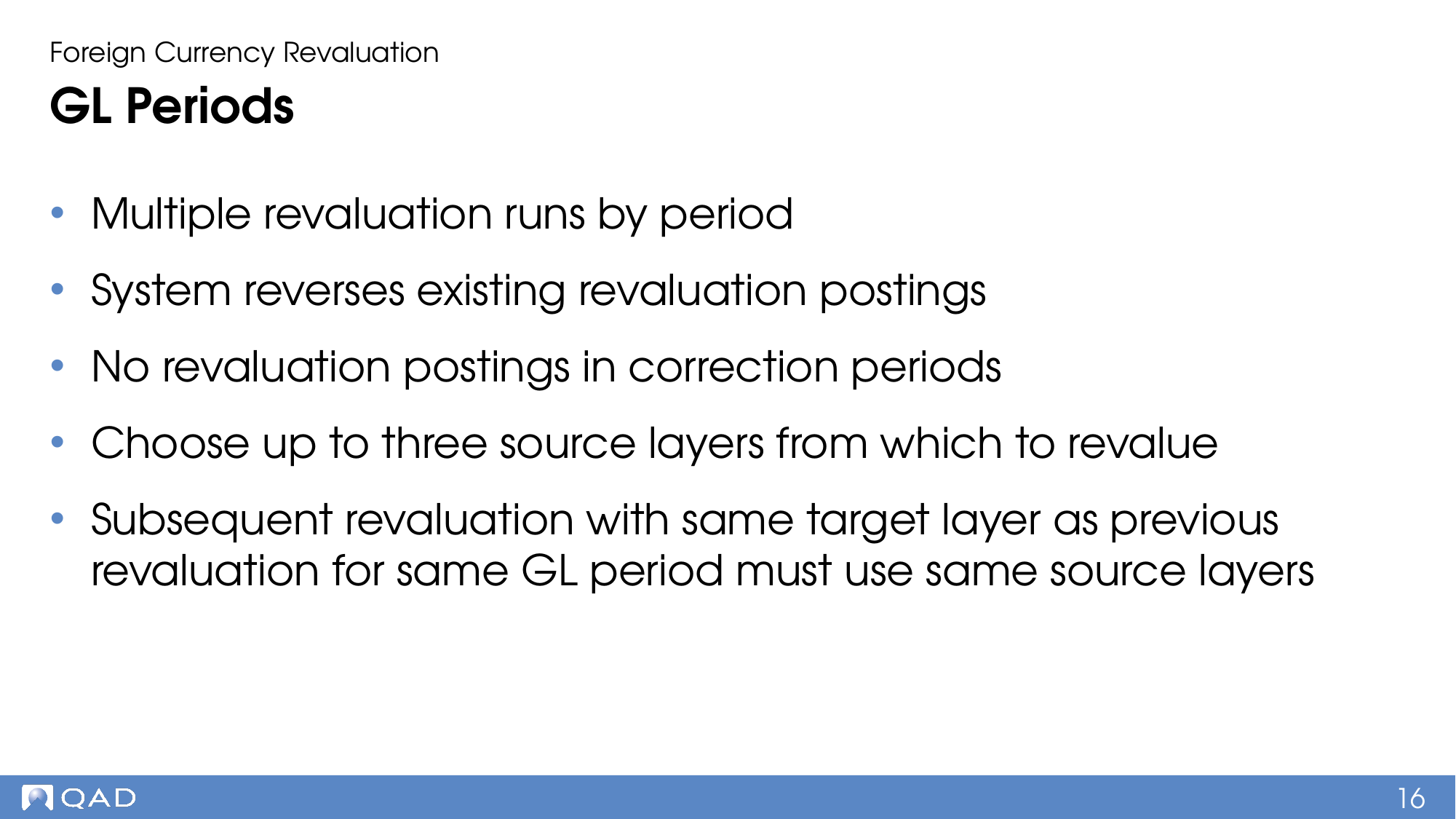

Foreign Currency Revaluation
# GL Periods
Multiple revaluation runs by period
System reverses existing revaluation postings
No revaluation postings in correction periods
Choose up to three source layers from which to revalue
Subsequent revaluation with same target layer as previous revaluation for same GL period must use same source layers

16